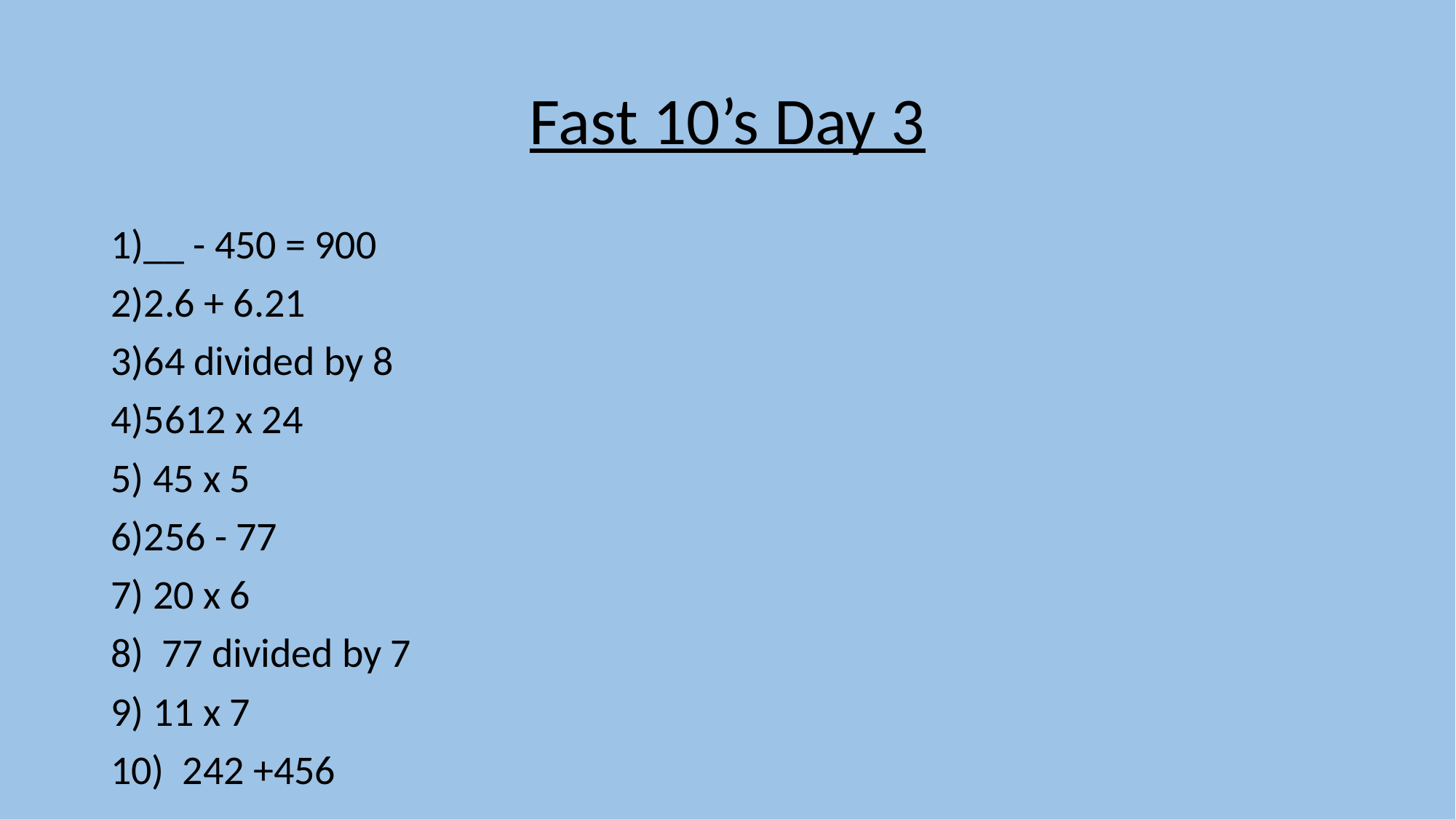

# Fast 10’s Day 3
1)__ - 450 = 900
2)2.6 + 6.21
3)64 divided by 8
4)5612 x 24
5) 45 x 5
6)256 - 77
7) 20 x 6
8)  77 divided by 7
9) 11 x 7
10)  242 +456